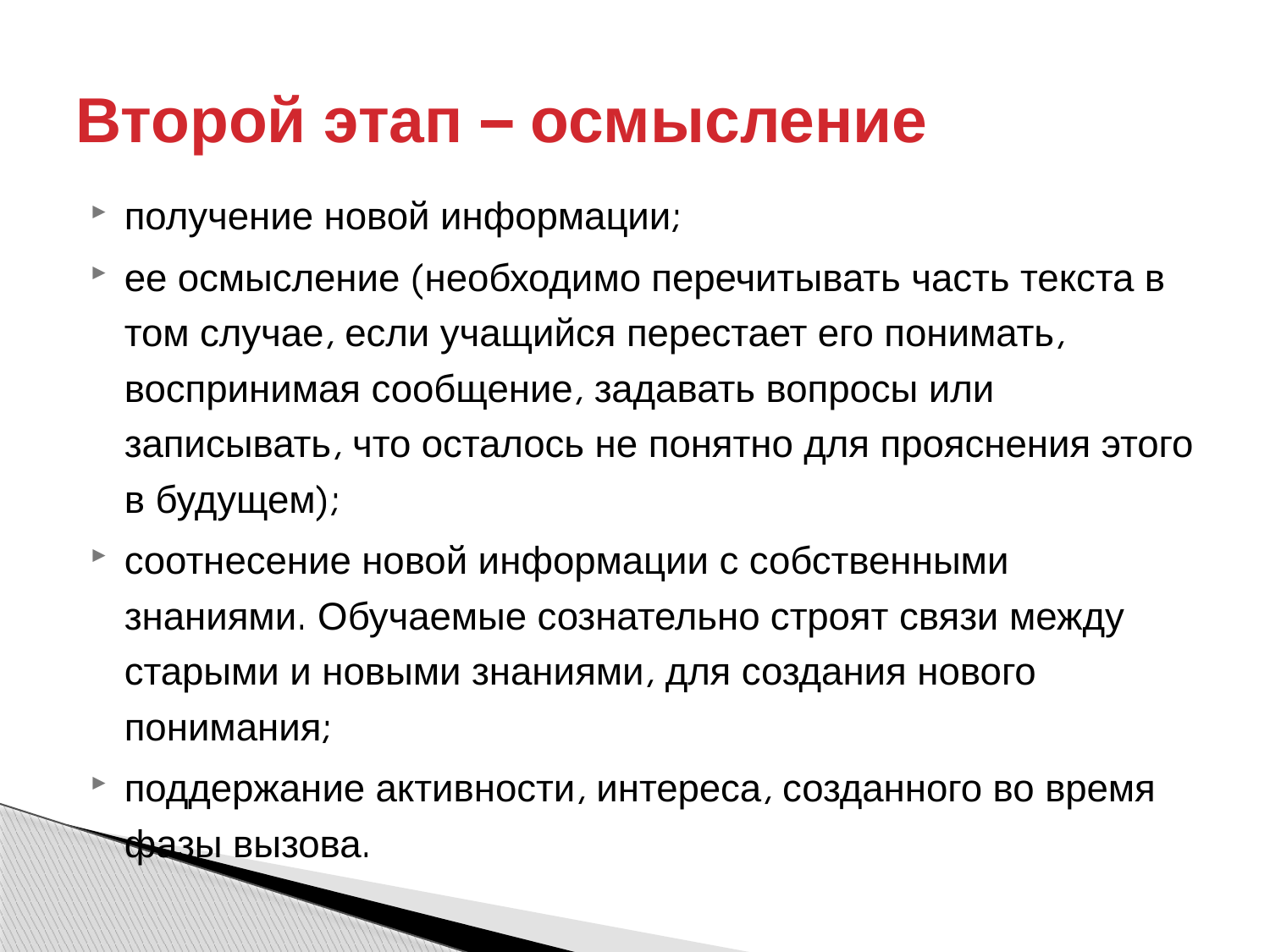

# Второй этап – осмысление
получение новой информации;
ее осмысление (необходимо перечитывать часть текста в том случае, если учащийся перестает его понимать, воспринимая сообщение, задавать вопросы или записывать, что осталось не понятно для прояснения этого в будущем);
соотнесение новой информации с собственными знаниями. Обучаемые сознательно строят связи между старыми и новыми знаниями, для создания нового понимания;
поддержание активности, интереса, созданного во время фазы вызова.